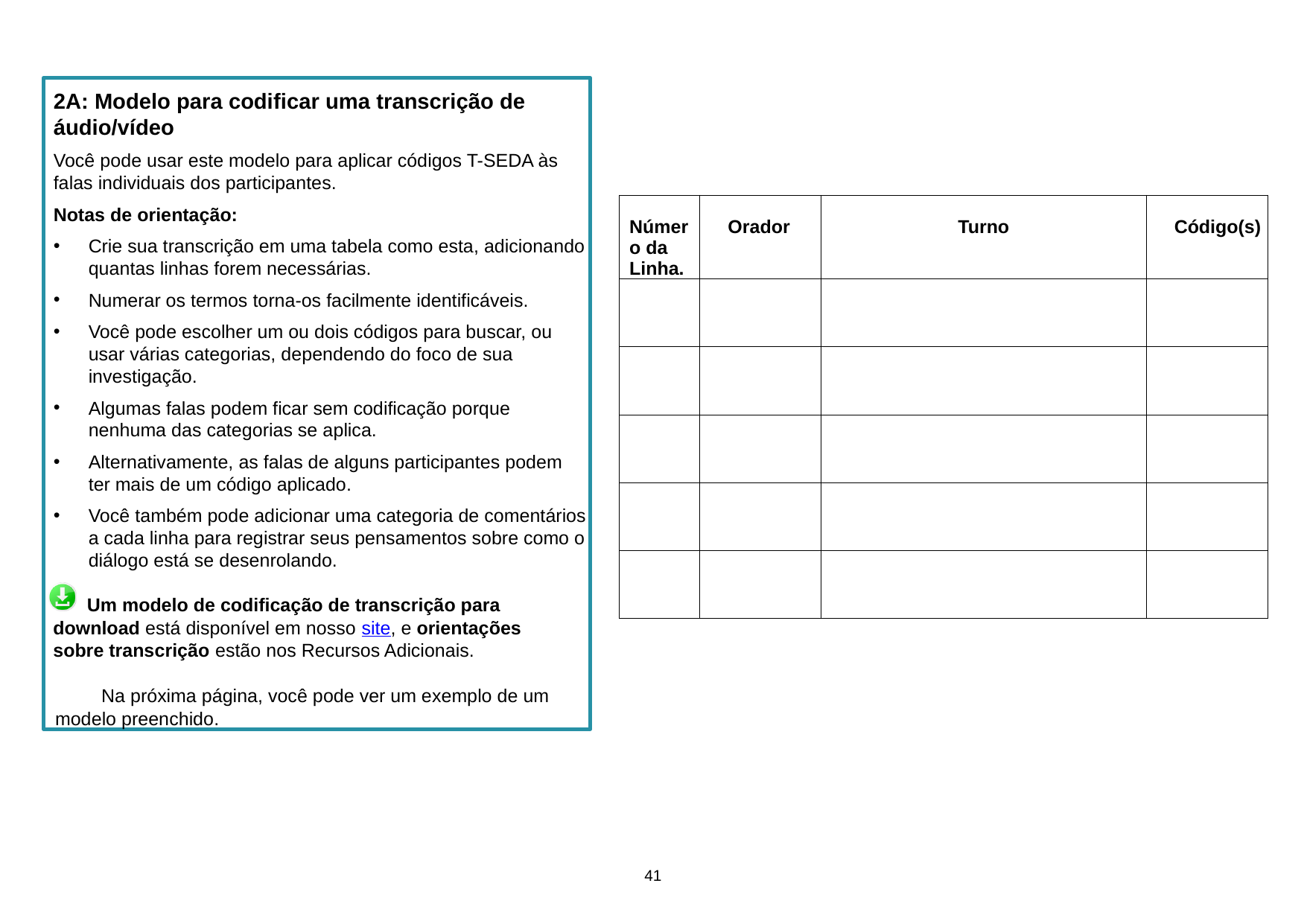

2A: Modelo para codificar uma transcrição de áudio/vídeo
Você pode usar este modelo para aplicar códigos T-SEDA às falas individuais dos participantes.
Notas de orientação:
Crie sua transcrição em uma tabela como esta, adicionando quantas linhas forem necessárias.
Numerar os termos torna-os facilmente identificáveis.
Você pode escolher um ou dois códigos para buscar, ou usar várias categorias, dependendo do foco de sua investigação.
Algumas falas podem ficar sem codificação porque nenhuma das categorias se aplica.
Alternativamente, as falas de alguns participantes podem ter mais de um código aplicado.
Você também pode adicionar uma categoria de comentários a cada linha para registrar seus pensamentos sobre como o diálogo está se desenrolando.

Um modelo de codificação de transcrição para download está disponível em nosso site, e orientações sobre transcrição estão nos Recursos Adicionais.

Na próxima página, você pode ver um exemplo de um modelo preenchido.
| Número da Linha. | Orador | Turno | Código(s) |
| --- | --- | --- | --- |
|  |  |  |  |
|  |  |  |  |
|  |  |  |  |
|  |  |  |  |
|  |  |  |  |

41